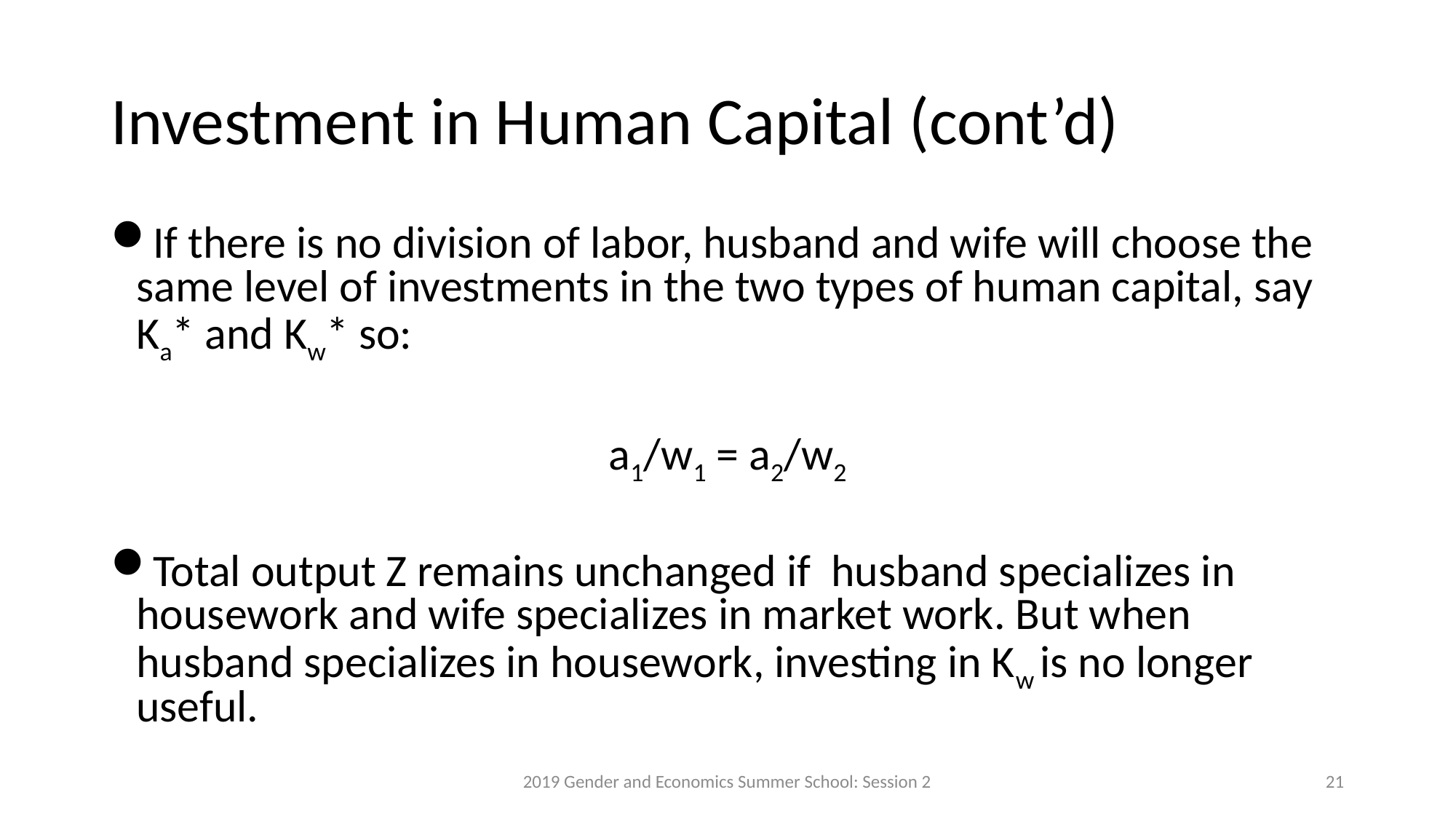

# Investment in Human Capital (cont’d)
If there is no division of labor, husband and wife will choose the same level of investments in the two types of human capital, say Ka* and Kw* so:

a1/w1 = a2/w2

Total output Z remains unchanged if  husband specializes in housework and wife specializes in market work. But when husband specializes in housework, investing in Kw is no longer useful.

2019 Gender and Economics Summer School: Session 2
21